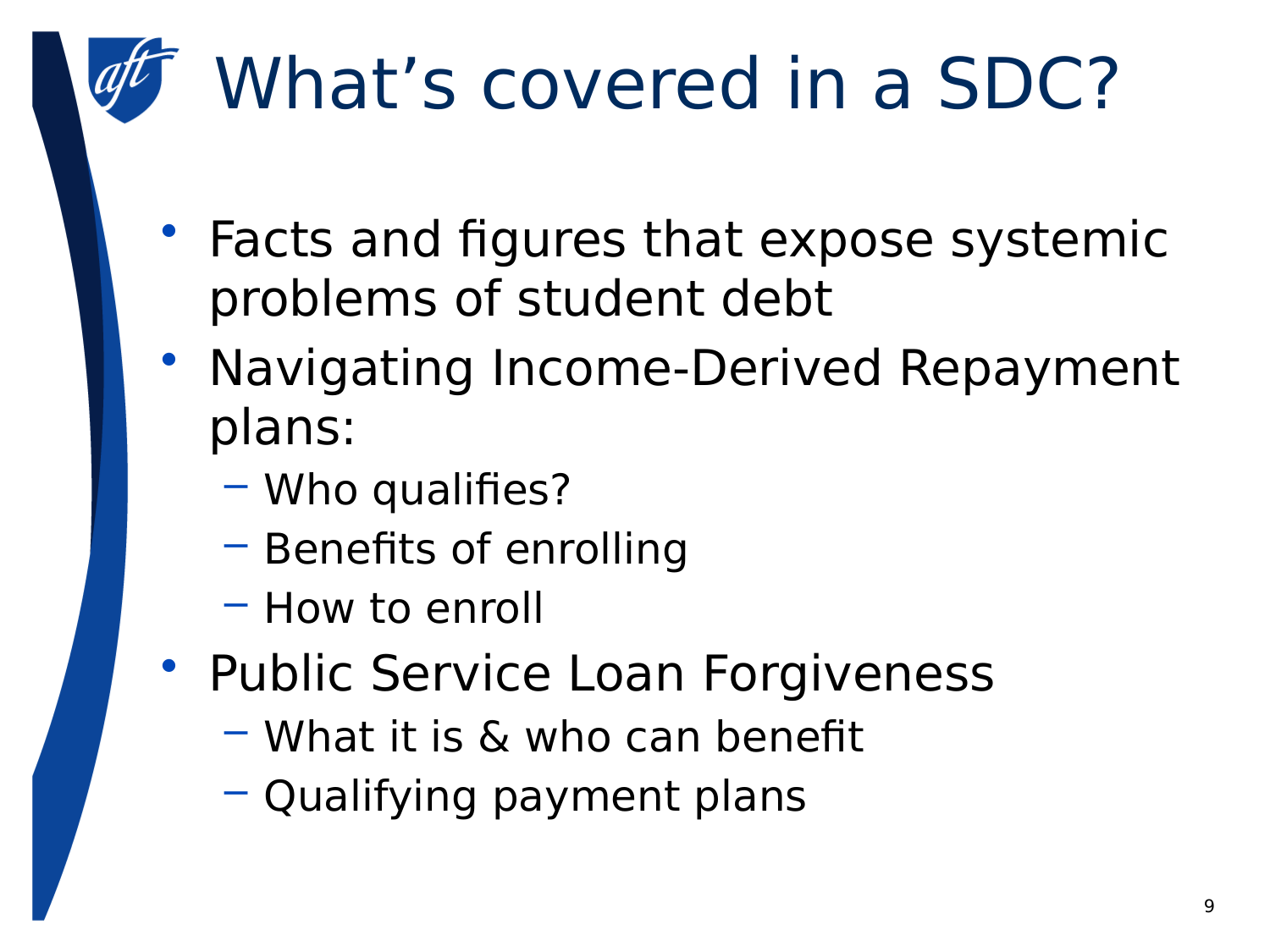

# What’s covered in a SDC?
Facts and figures that expose systemic problems of student debt
Navigating Income-Derived Repayment plans:
Who qualifies?
Benefits of enrolling
How to enroll
Public Service Loan Forgiveness
What it is & who can benefit
Qualifying payment plans

9